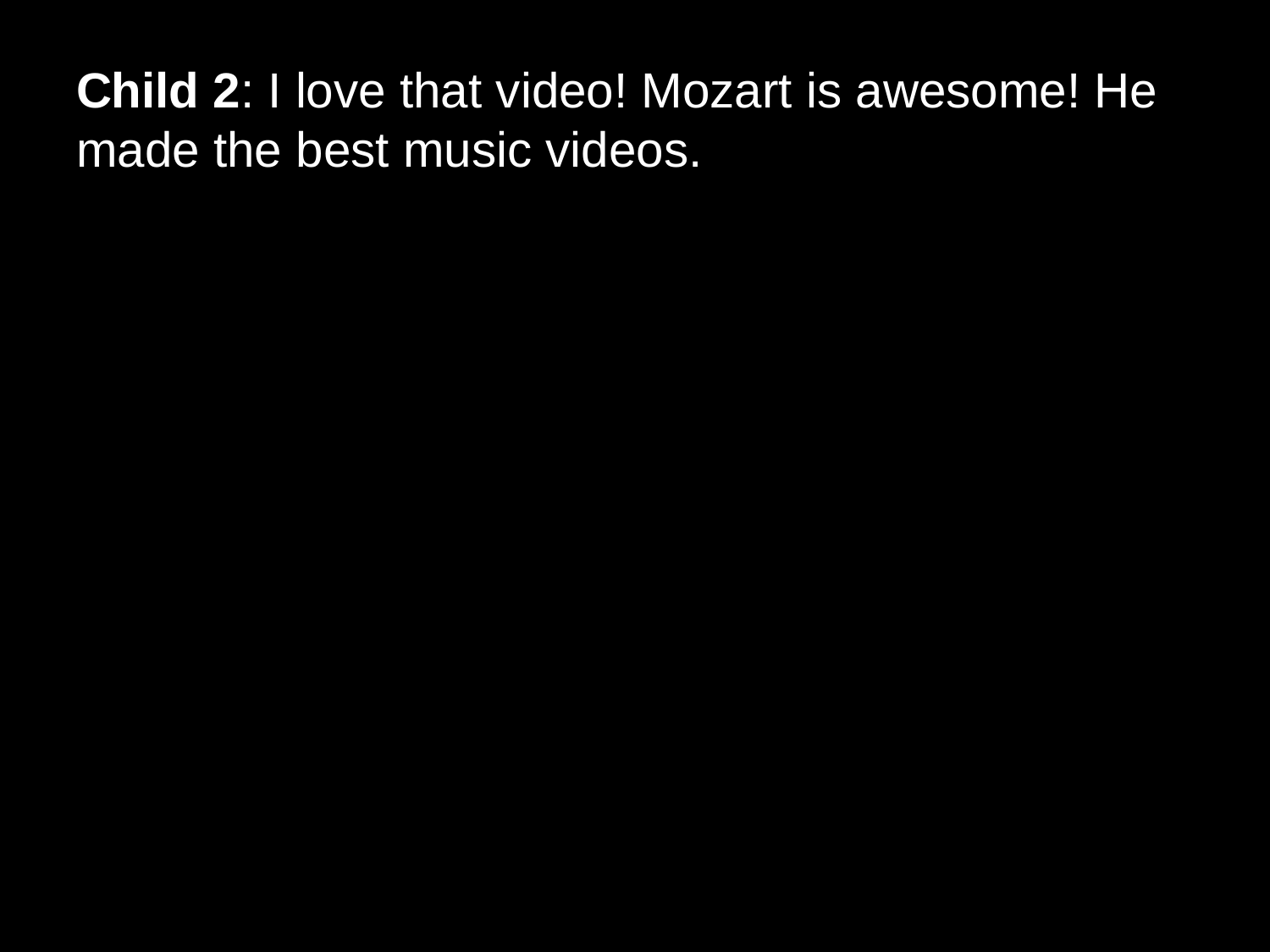

# Child 2: I love that video! Mozart is awesome! He made the best music videos.